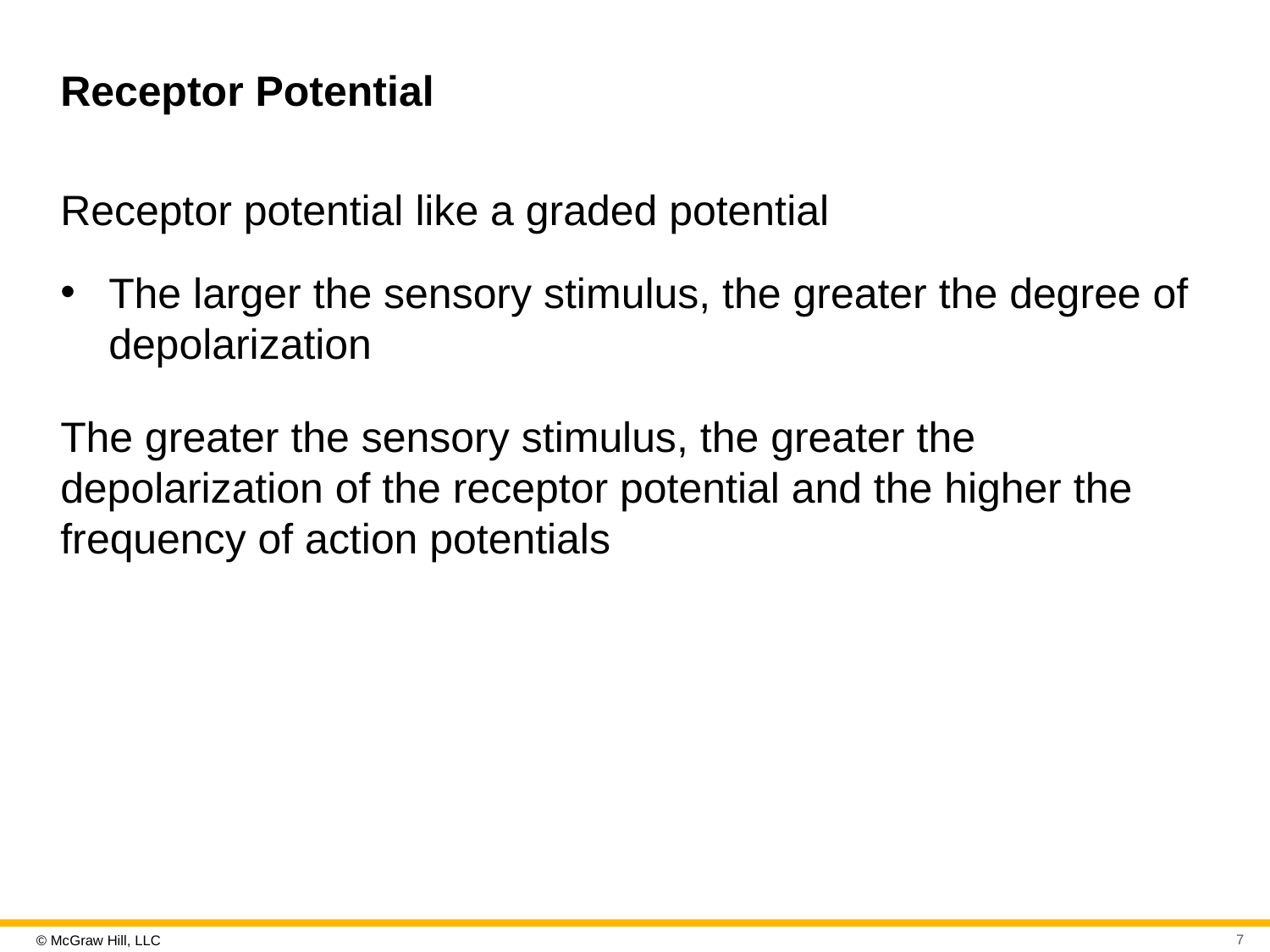

# Receptor Potential
Receptor potential like a graded potential
The larger the sensory stimulus, the greater the degree of depolarization
The greater the sensory stimulus, the greater the depolarization of the receptor potential and the higher the frequency of action potentials
7